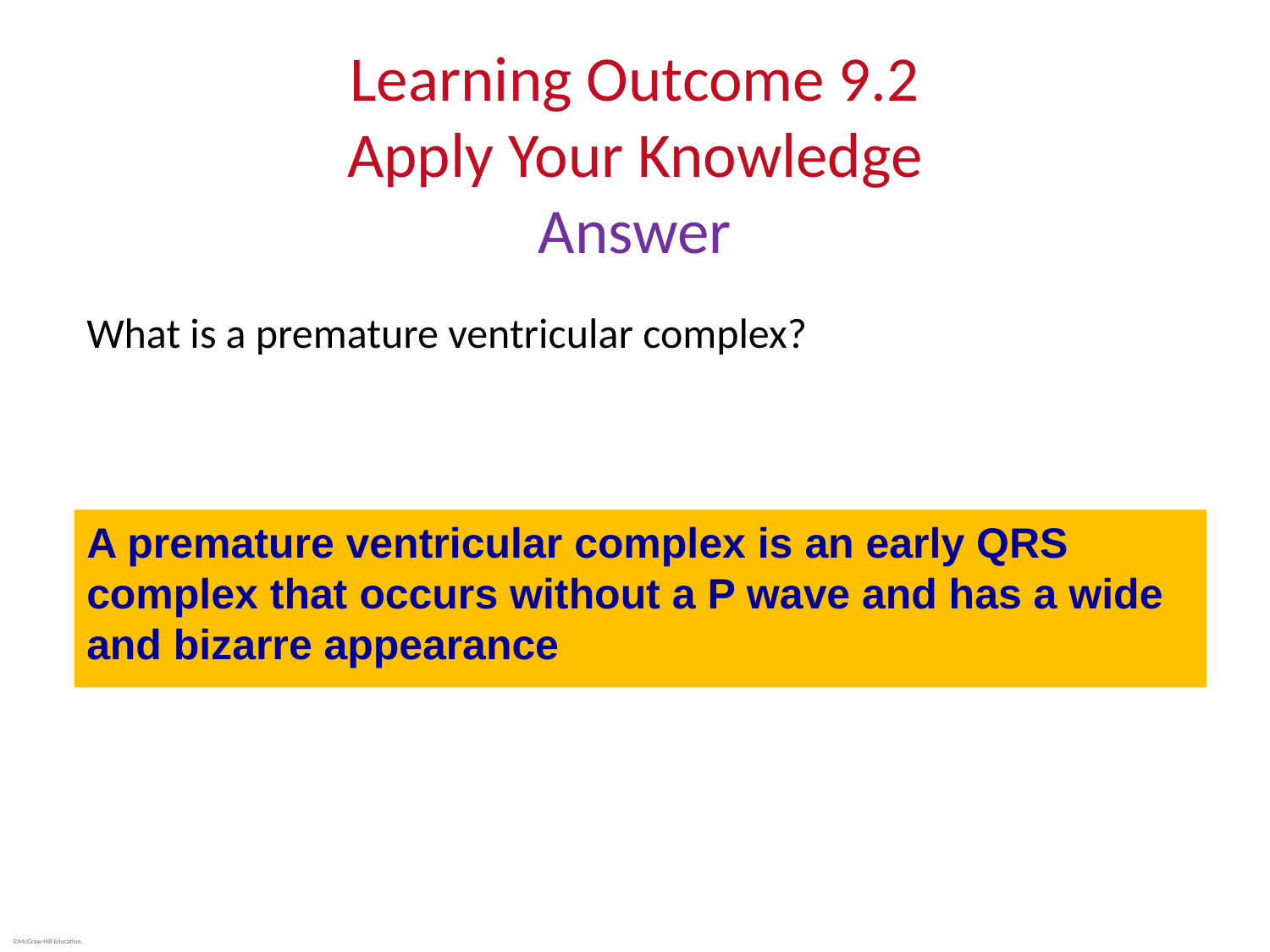

# Learning Outcome 9.2 Apply Your Knowledge Answer
What is a premature ventricular complex?
A premature ventricular complex is an early QRS complex that occurs without a P wave and has a wide and bizarre appearance